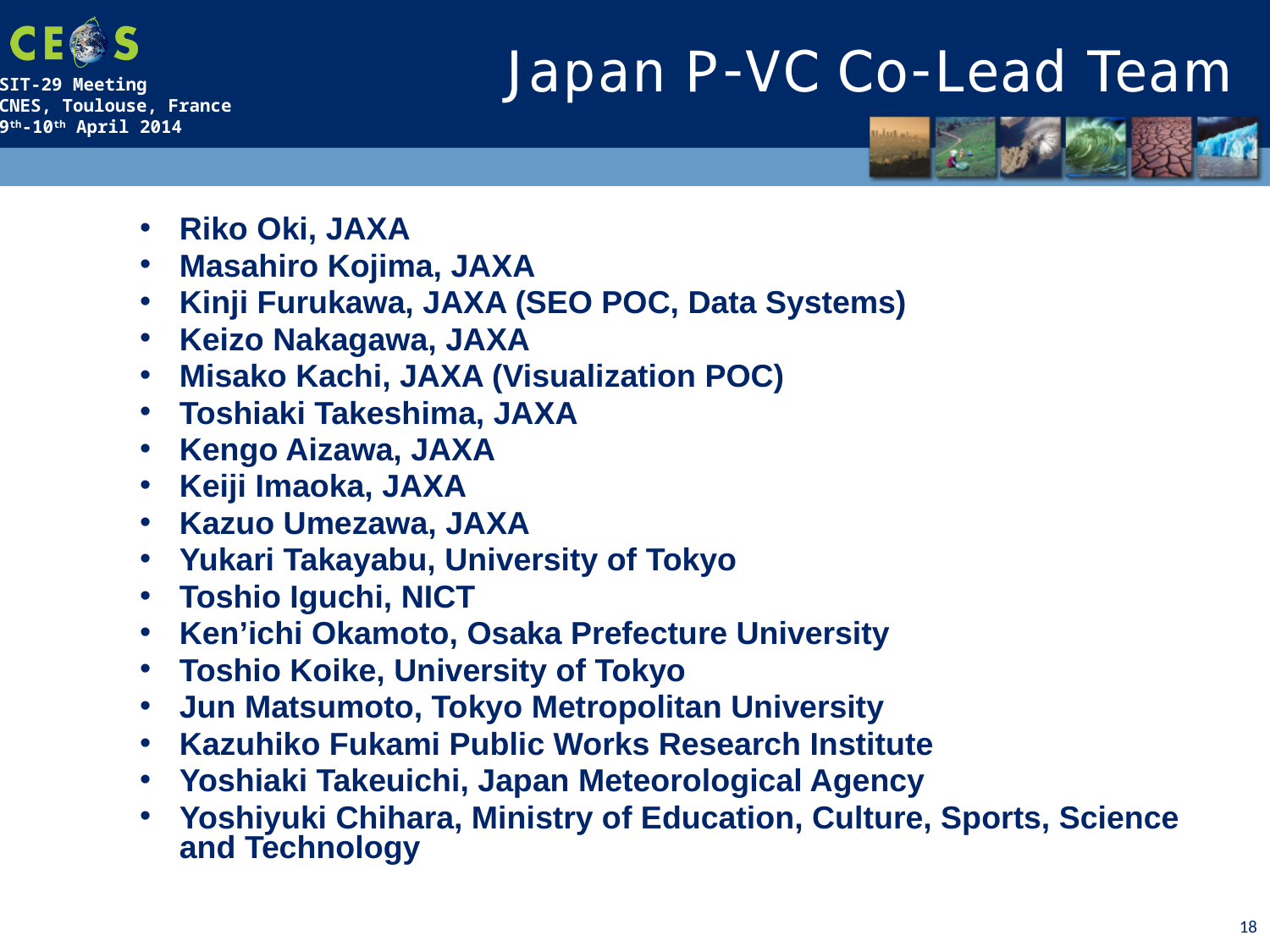

Japan P-VC Co-Lead Team

Riko Oki, JAXA
Masahiro Kojima, JAXA
Kinji Furukawa, JAXA (SEO POC, Data Systems)
Keizo Nakagawa, JAXA
Misako Kachi, JAXA (Visualization POC)
Toshiaki Takeshima, JAXA
Kengo Aizawa, JAXA
Keiji Imaoka, JAXA
Kazuo Umezawa, JAXA
Yukari Takayabu, University of Tokyo
Toshio Iguchi, NICT
Ken’ichi Okamoto, Osaka Prefecture University
Toshio Koike, University of Tokyo
Jun Matsumoto, Tokyo Metropolitan University
Kazuhiko Fukami Public Works Research Institute
Yoshiaki Takeuichi, Japan Meteorological Agency
Yoshiyuki Chihara, Ministry of Education, Culture, Sports, Science and Technology

18